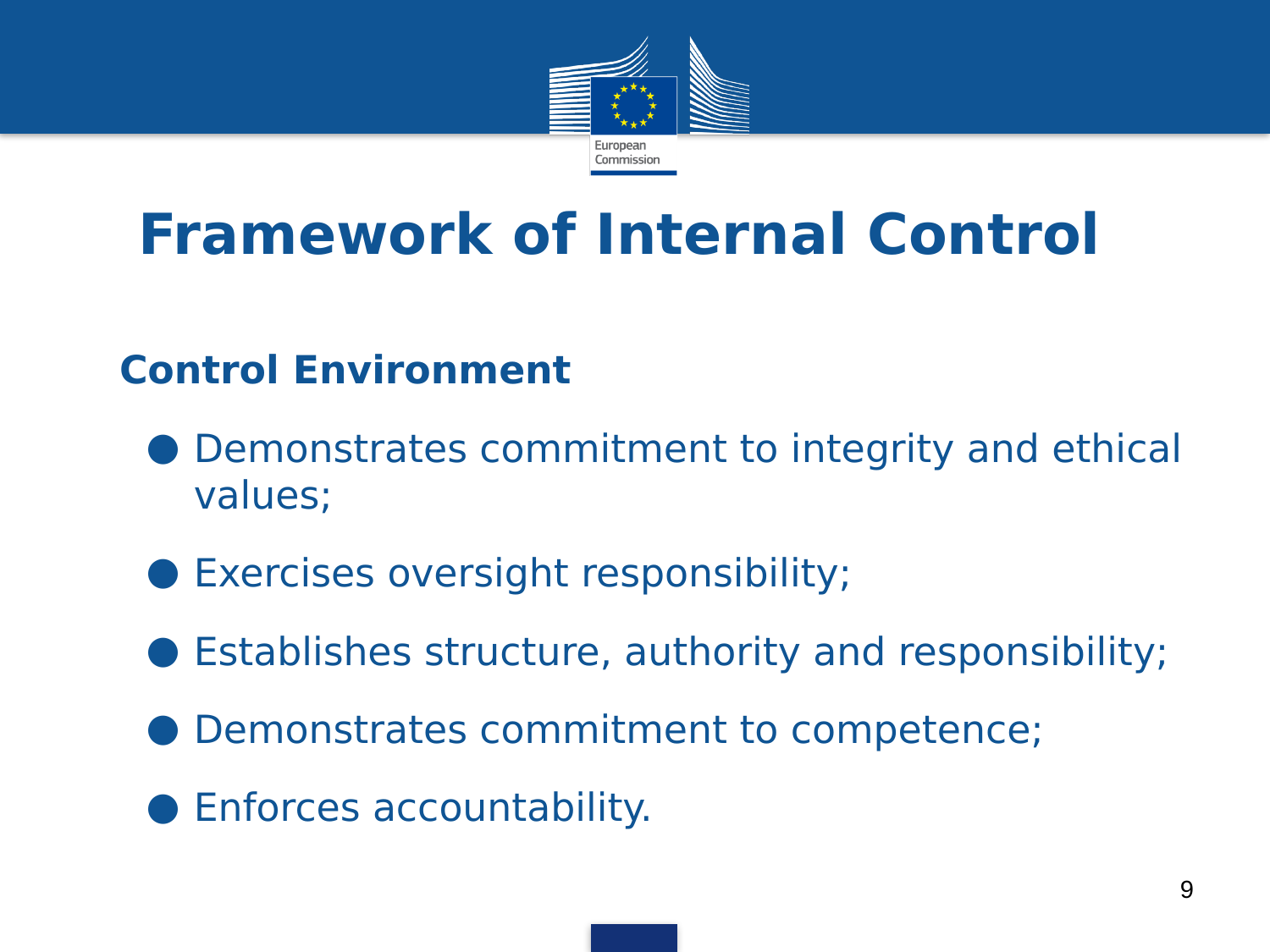

Framework of Internal Control
Control Environment
Demonstrates commitment to integrity and ethical values;
Exercises oversight responsibility;
Establishes structure, authority and responsibility;
Demonstrates commitment to competence;
Enforces accountability.
9